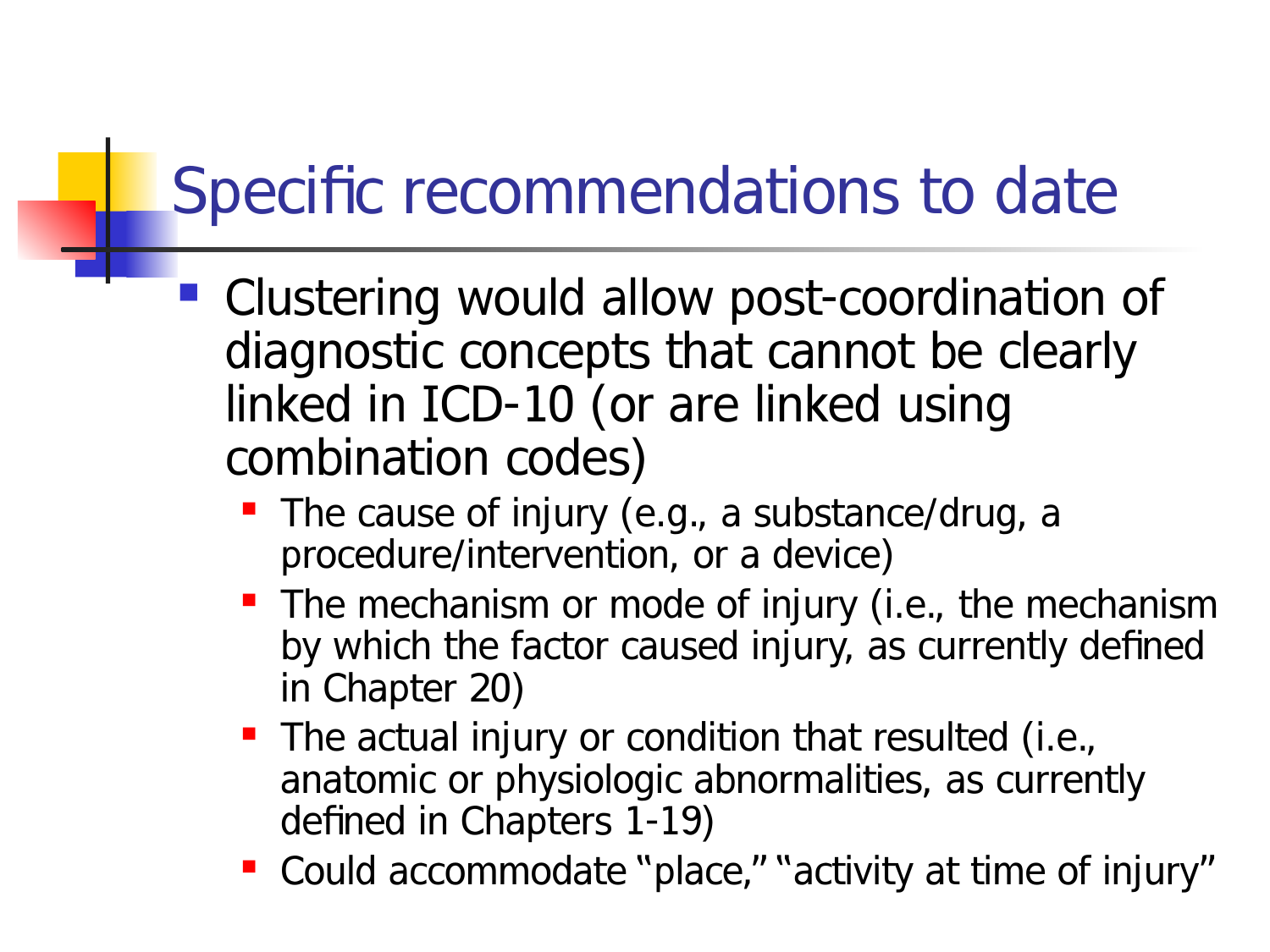

# Specific recommendations to date
Clustering would allow post-coordination of diagnostic concepts that cannot be clearly linked in ICD-10 (or are linked using combination codes)
The cause of injury (e.g., a substance/drug, a procedure/intervention, or a device)
The mechanism or mode of injury (i.e., the mechanism by which the factor caused injury, as currently defined in Chapter 20)
The actual injury or condition that resulted (i.e., anatomic or physiologic abnormalities, as currently defined in Chapters 1-19)
Could accommodate “place,” “activity at time of injury”